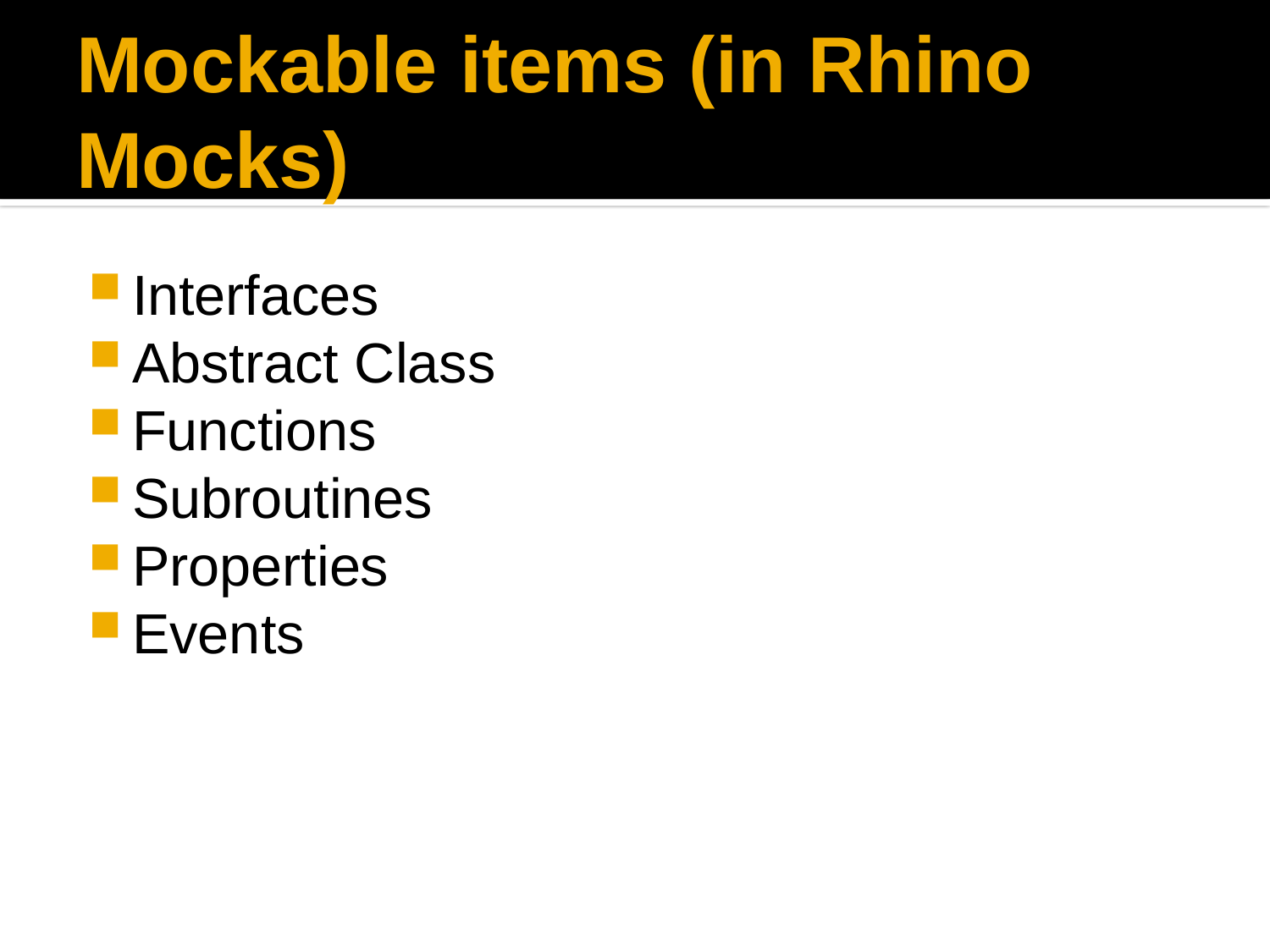

# Mockable items (in Rhino Mocks)
Interfaces
Abstract Class
Functions
Subroutines
Properties
Events